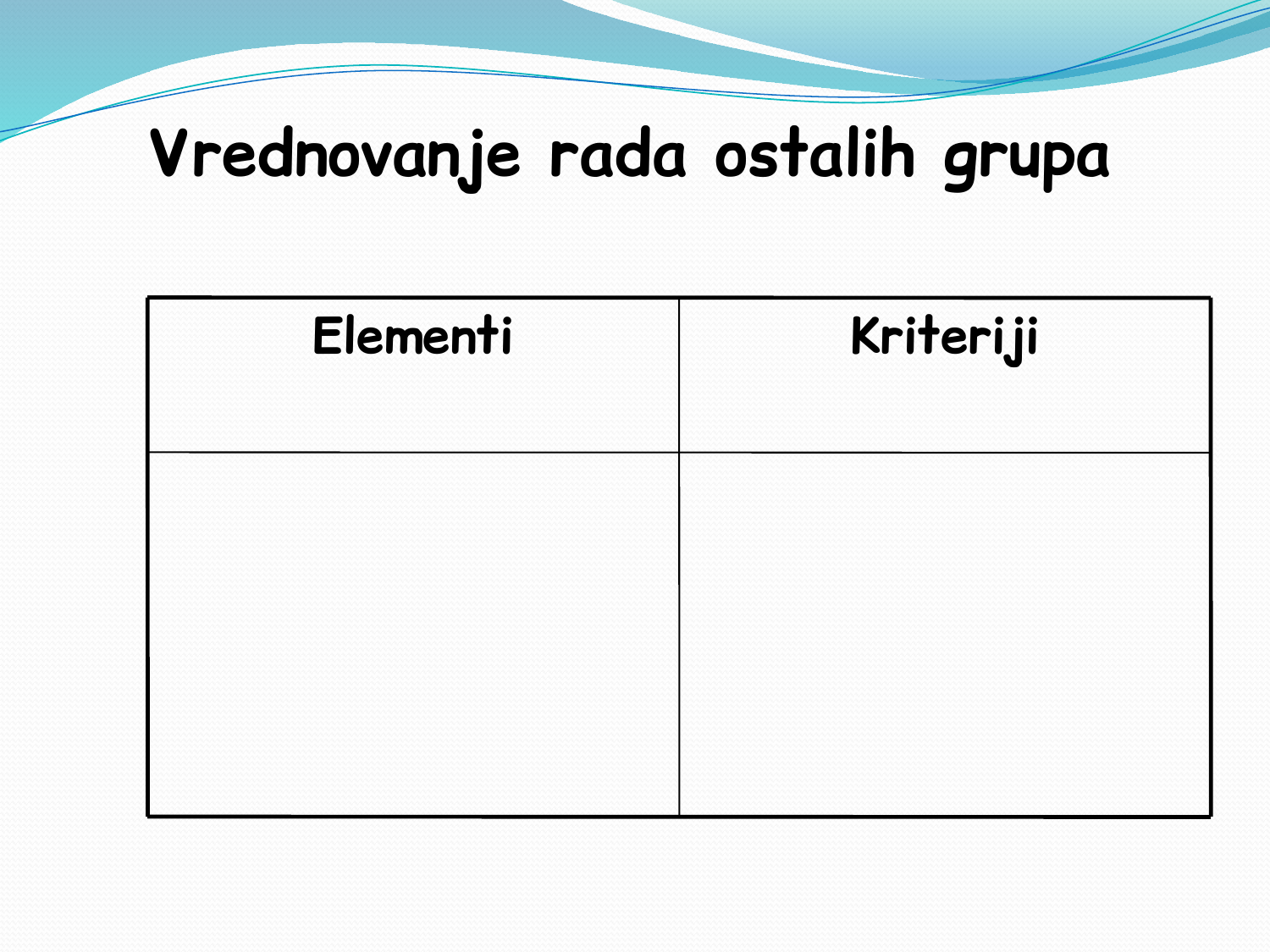

# Vrednovanje rada ostalih grupa
Elementi

Kriteriji